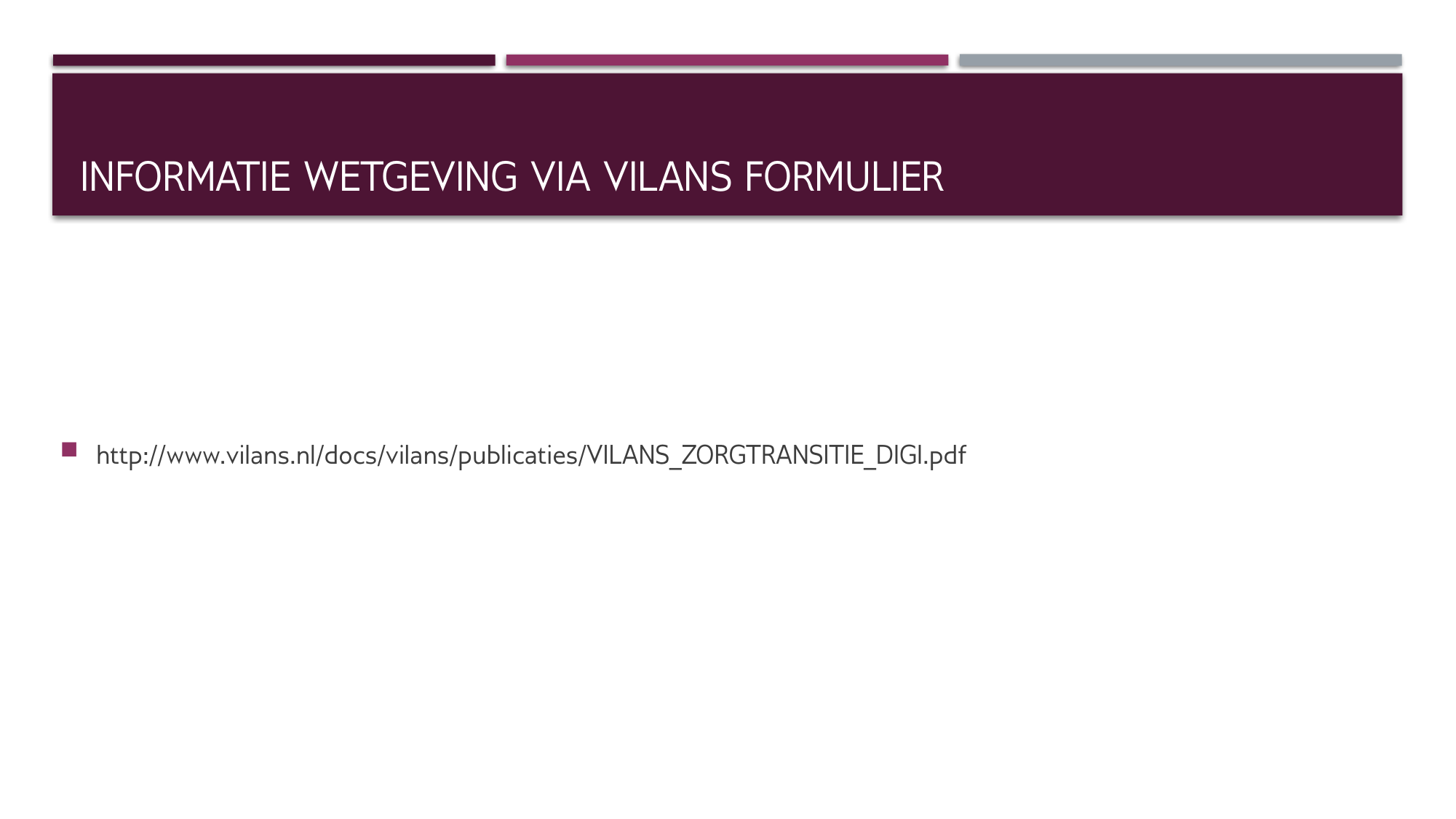

# Informatie wetgeving via vilans formulier
http://www.vilans.nl/docs/vilans/publicaties/VILANS_ZORGTRANSITIE_DIGI.pdf